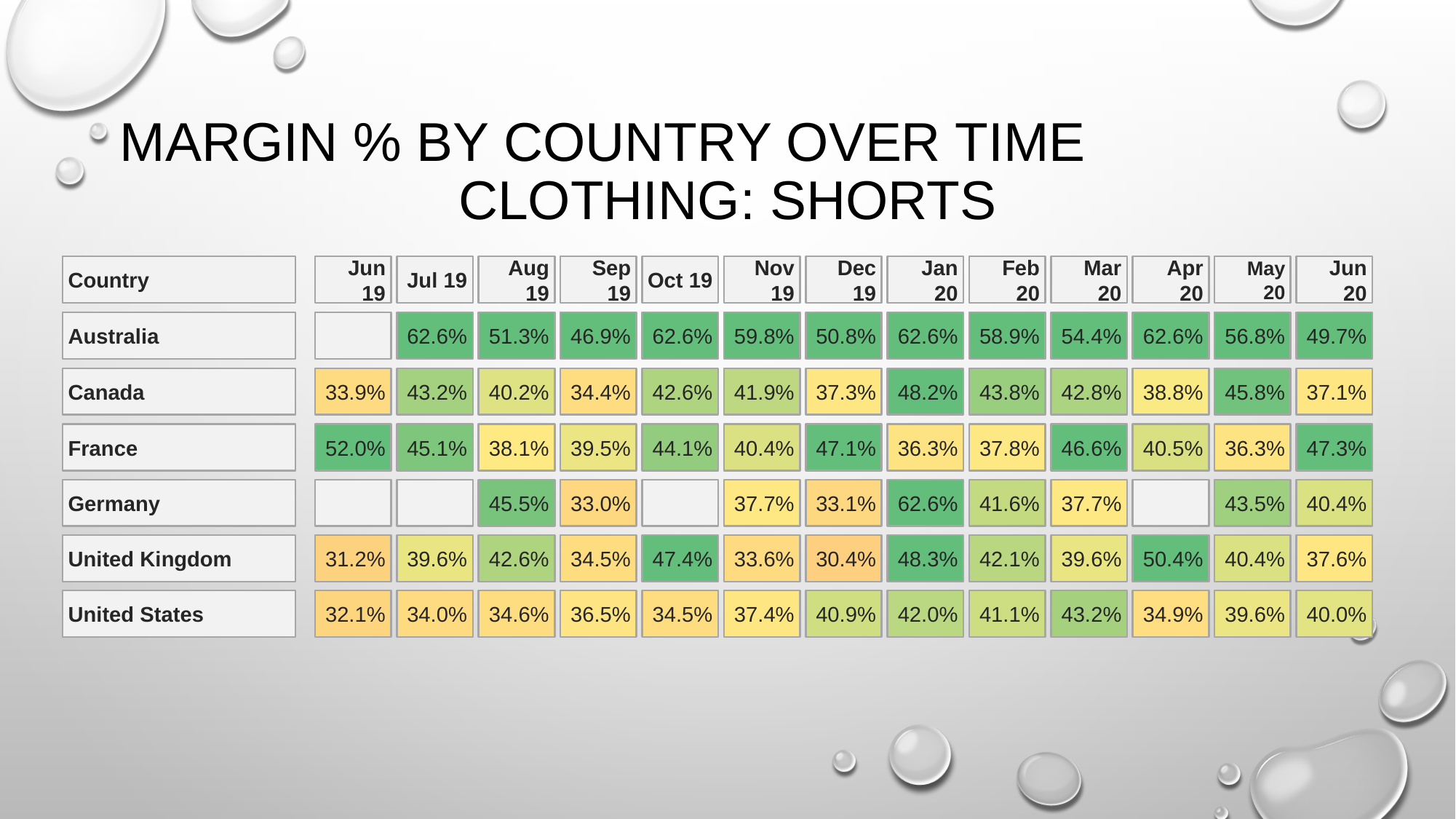

# Margin % by Country over time
Clothing: Shorts
Country
Jun 19
Jul 19
Aug 19
Sep 19
Oct 19
Nov 19
Dec 19
Jan 20
Feb 20
Mar 20
Apr 20
May 20
Jun 20
Australia

62.6%
51.3%
46.9%
62.6%
59.8%
50.8%
62.6%
58.9%
54.4%
62.6%
56.8%
49.7%
Canada
33.9%
43.2%
40.2%
34.4%
42.6%
41.9%
37.3%
48.2%
43.8%
42.8%
38.8%
45.8%
37.1%
France
52.0%
45.1%
38.1%
39.5%
44.1%
40.4%
47.1%
36.3%
37.8%
46.6%
40.5%
36.3%
47.3%
Germany

45.5%
33.0%

37.7%
33.1%
62.6%
41.6%
37.7%

43.5%
40.4%
United Kingdom
31.2%
39.6%
42.6%
34.5%
47.4%
33.6%
30.4%
48.3%
42.1%
39.6%
50.4%
40.4%
37.6%
United States
32.1%
34.0%
34.6%
36.5%
34.5%
37.4%
40.9%
42.0%
41.1%
43.2%
34.9%
39.6%
40.0%